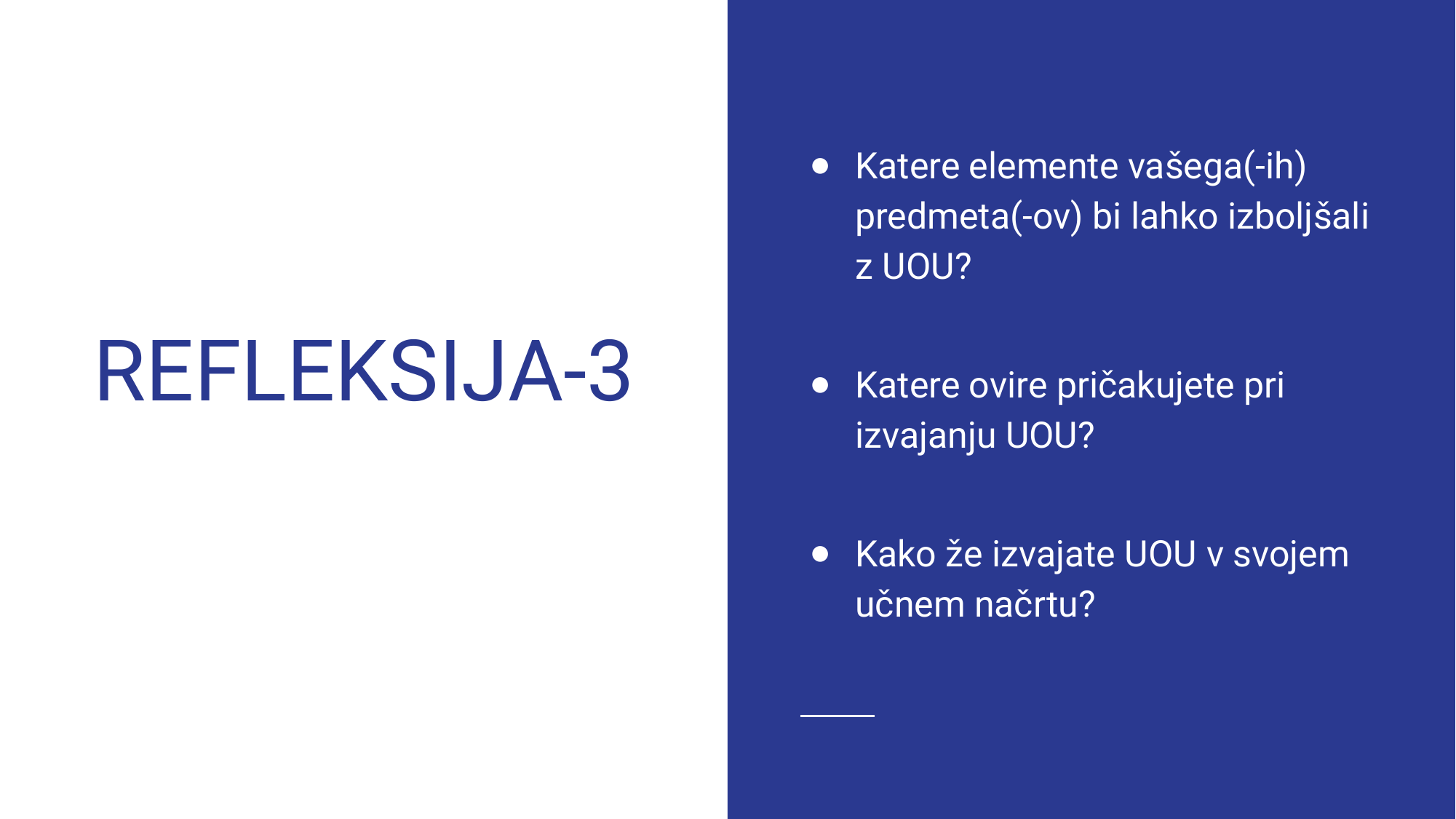

Katere elemente vašega(-ih) predmeta(-ov) bi lahko izboljšali z UOU?

Katere ovire pričakujete pri izvajanju UOU?

Kako že izvajate UOU v svojem učnem načrtu?

# REFLEKSIJA-3